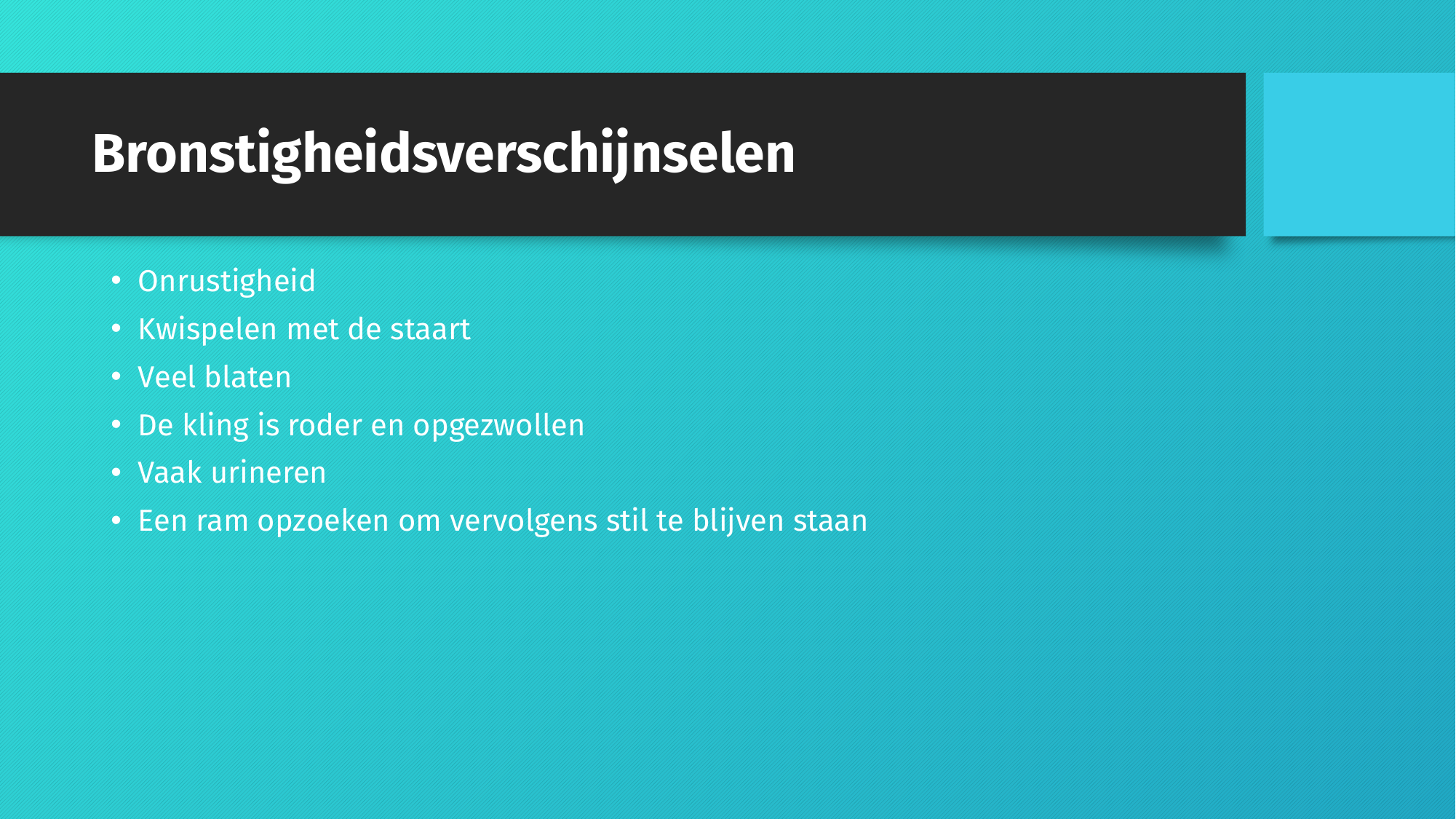

# Bronstigheidsverschijnselen
Onrustigheid
Kwispelen met de staart
Veel blaten
De kling is roder en opgezwollen
Vaak urineren
Een ram opzoeken om vervolgens stil te blijven staan